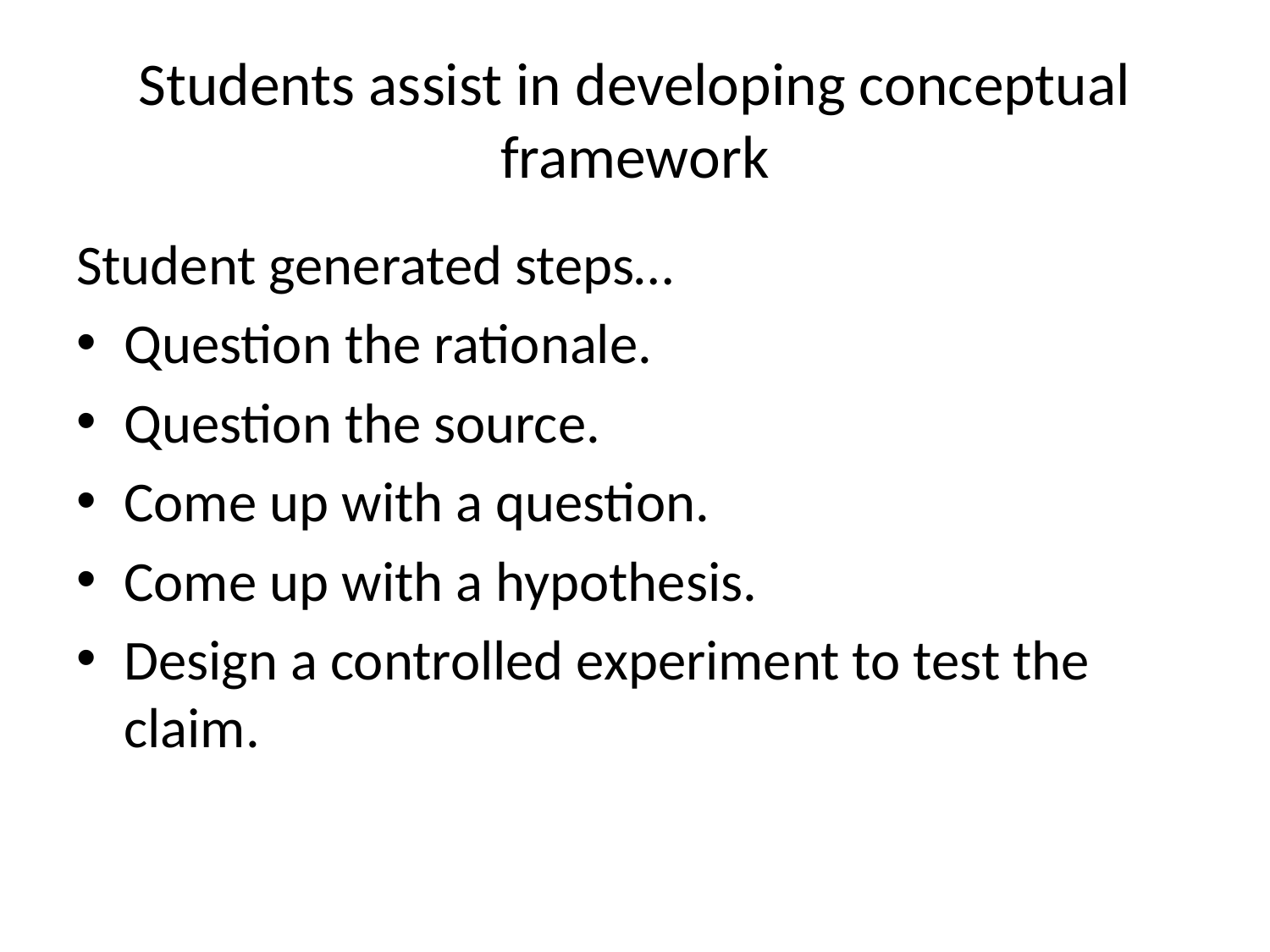

# Students assist in developing conceptual framework
Student generated steps…
Question the rationale.
Question the source.
Come up with a question.
Come up with a hypothesis.
Design a controlled experiment to test the claim.